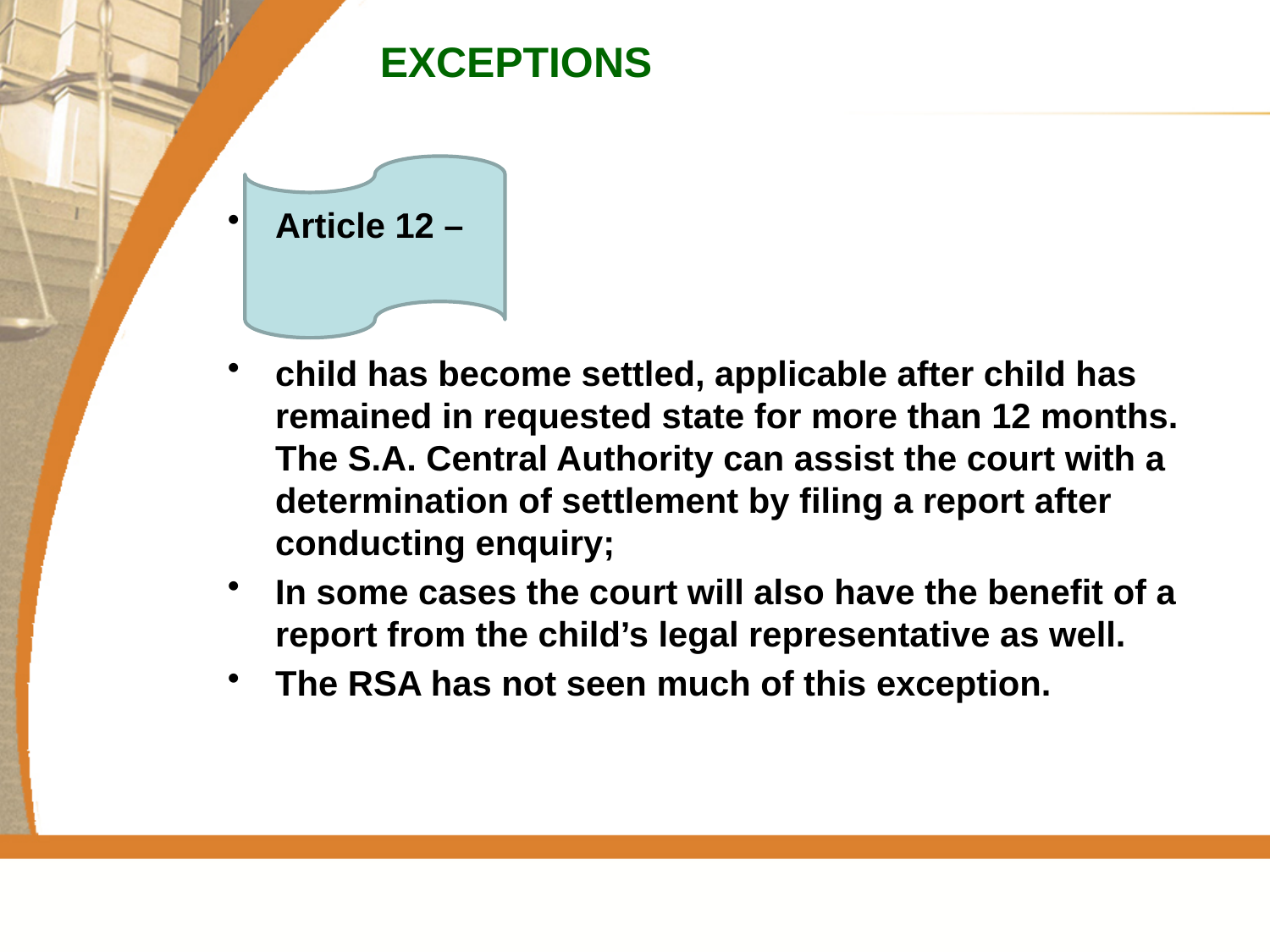

# EXCEPTIONS

Article 12 –

child has become settled, applicable after child has remained in requested state for more than 12 months. The S.A. Central Authority can assist the court with a determination of settlement by filing a report after conducting enquiry;
In some cases the court will also have the benefit of a report from the child’s legal representative as well.
The RSA has not seen much of this exception.